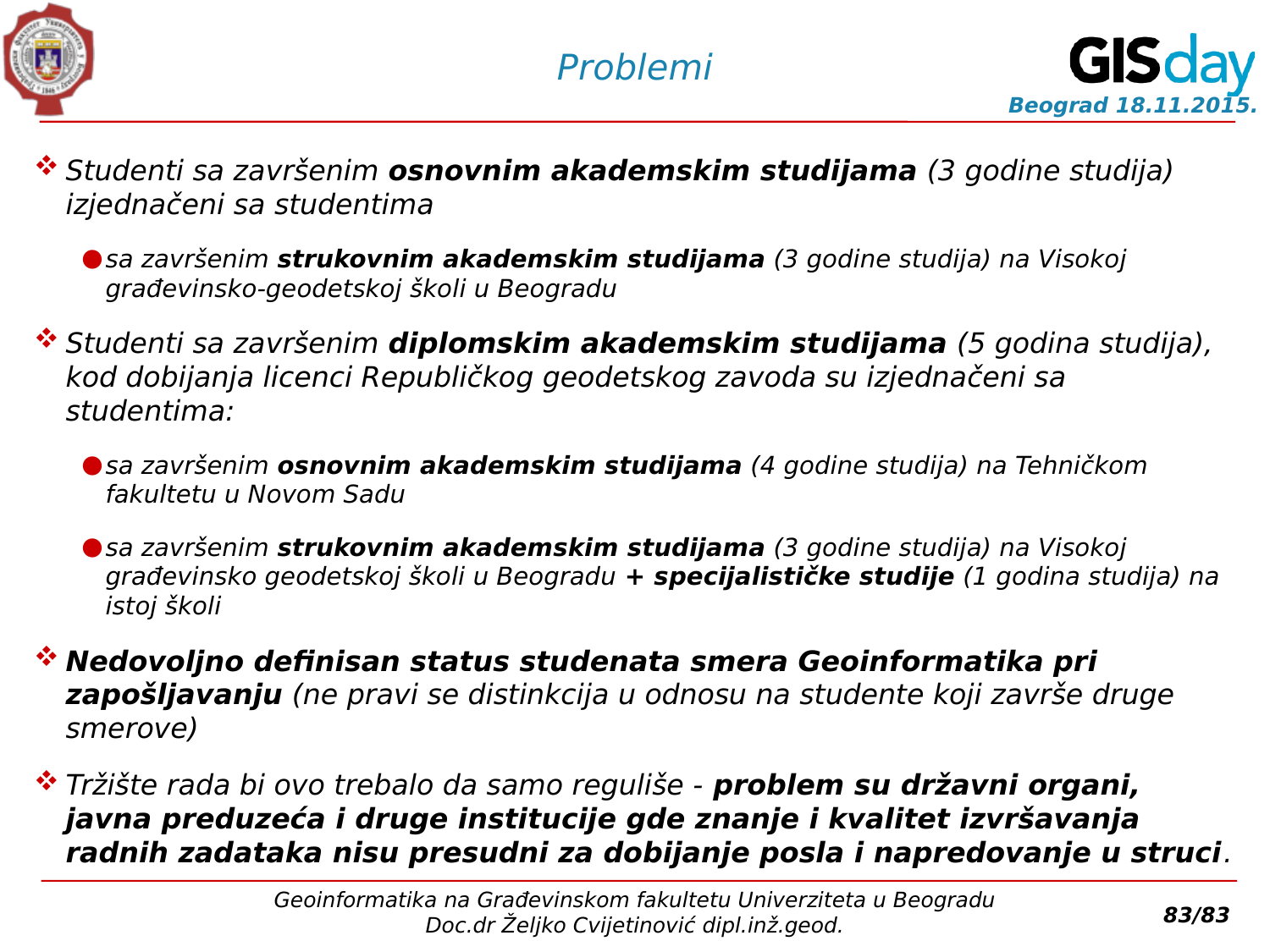

# Problemi
Studenti sa završenim osnovnim akademskim studijama (3 godine studija) izjednačeni sa studentima
sa završenim strukovnim akademskim studijama (3 godine studija) na Visokoj građevinsko-geodetskoj školi u Beogradu
Studenti sa završenim diplomskim akademskim studijama (5 godina studija), kod dobijanja licenci Republičkog geodetskog zavoda su izjednačeni sa studentima:
sa završenim osnovnim akademskim studijama (4 godine studija) na Tehničkom fakultetu u Novom Sadu
sa završenim strukovnim akademskim studijama (3 godine studija) na Visokoj građevinsko geodetskoj školi u Beogradu + specijalističke studije (1 godina studija) na istoj školi
Nedovoljno definisan status studenata smera Geoinformatika pri zapošljavanju (ne pravi se distinkcija u odnosu na studente koji završe druge smerove)
Tržište rada bi ovo trebalo da samo reguliše - problem su državni organi, javna preduzeća i druge institucije gde znanje i kvalitet izvršavanja radnih zadataka nisu presudni za dobijanje posla i napredovanje u struci.